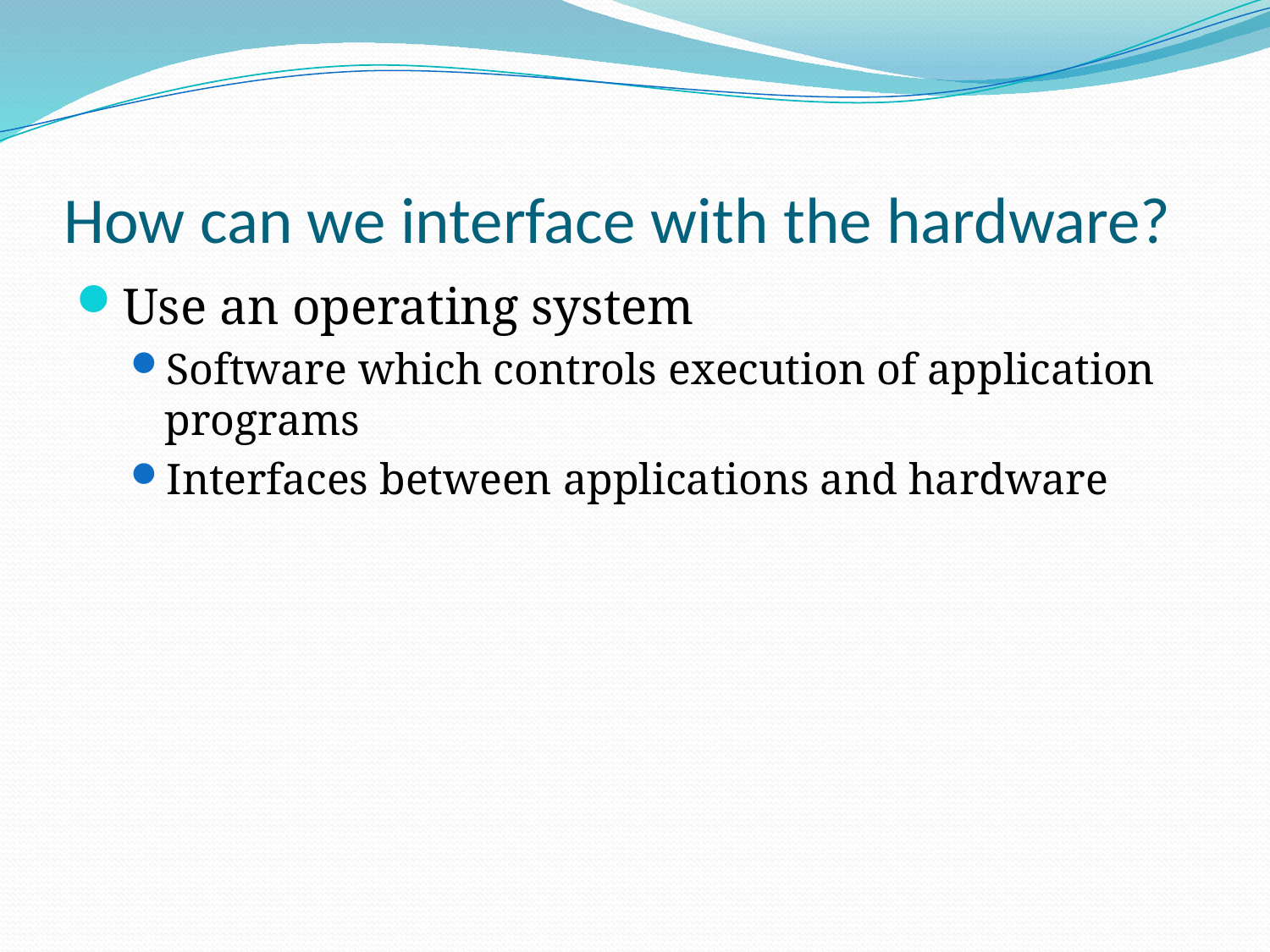

# How can we interface with the hardware?
Use an operating system
Software which controls execution of application programs
Interfaces between applications and hardware